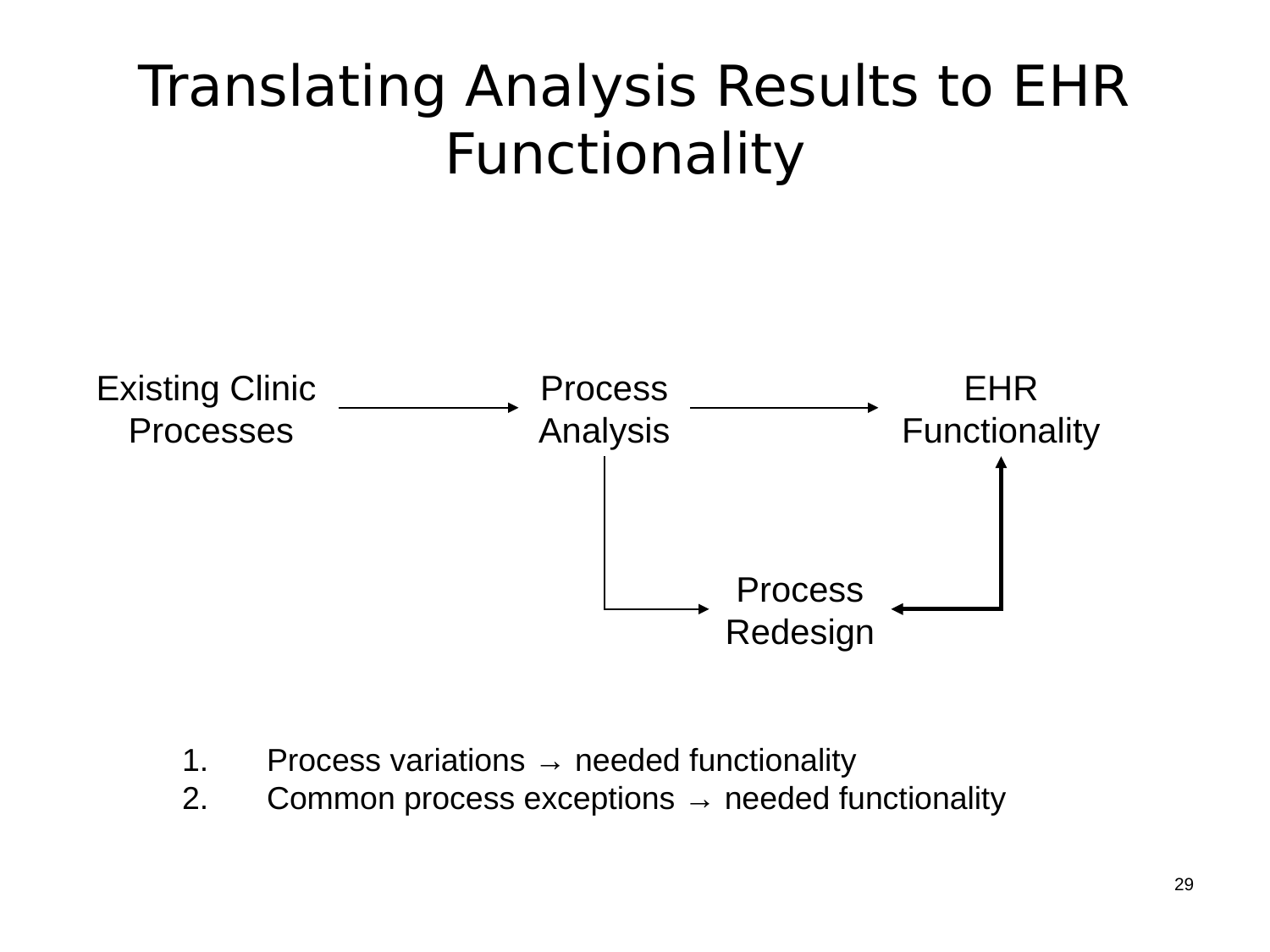

# Translating Analysis Results to EHR Functionality
Existing Clinic
Processes
Process Analysis
EHR Functionality
Process Redesign
Process variations → needed functionality
Common process exceptions → needed functionality
29